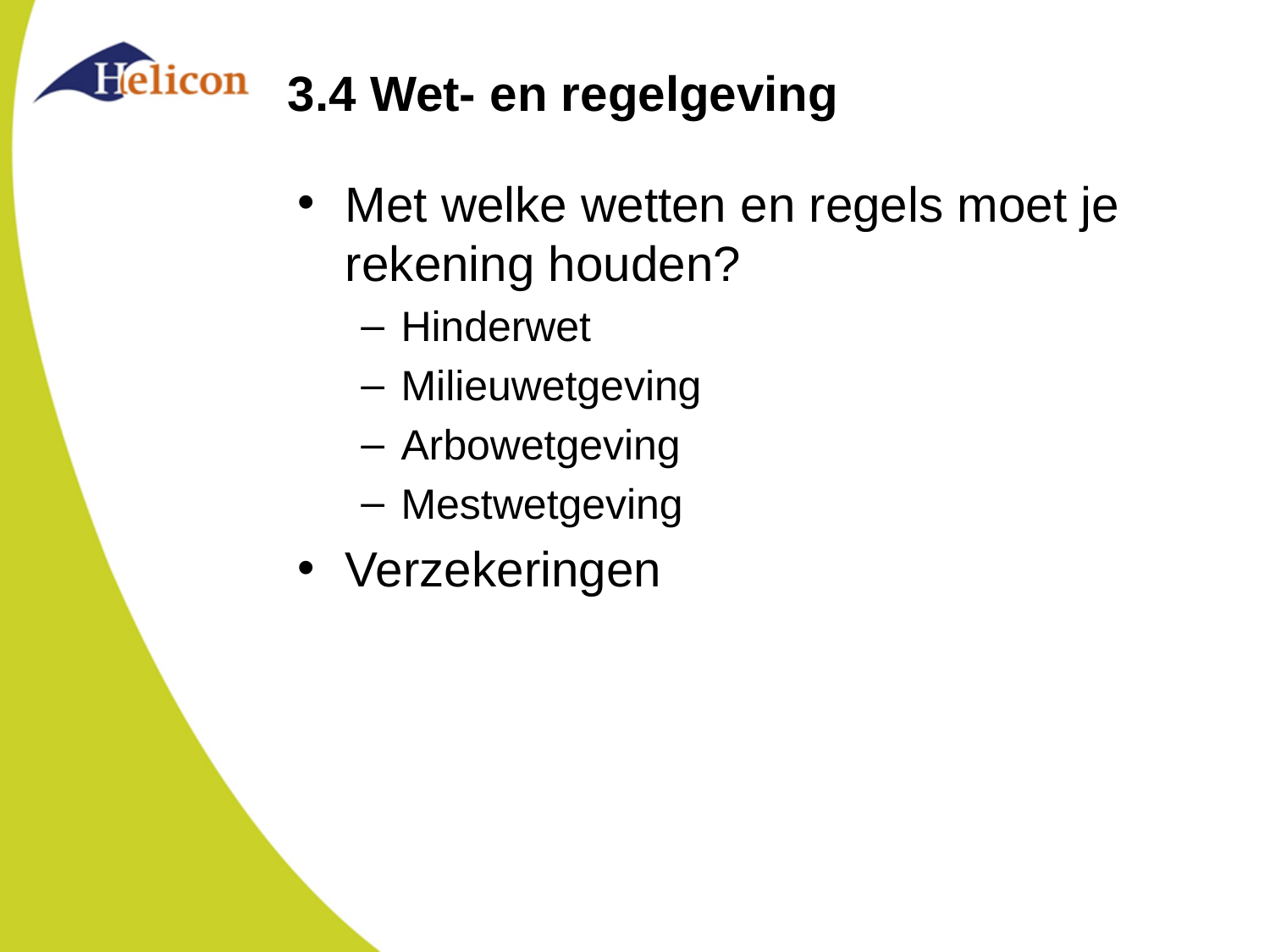

# 3.4 Wet- en regelgeving
Met welke wetten en regels moet je rekening houden?
Hinderwet
Milieuwetgeving
Arbowetgeving
Mestwetgeving
Verzekeringen